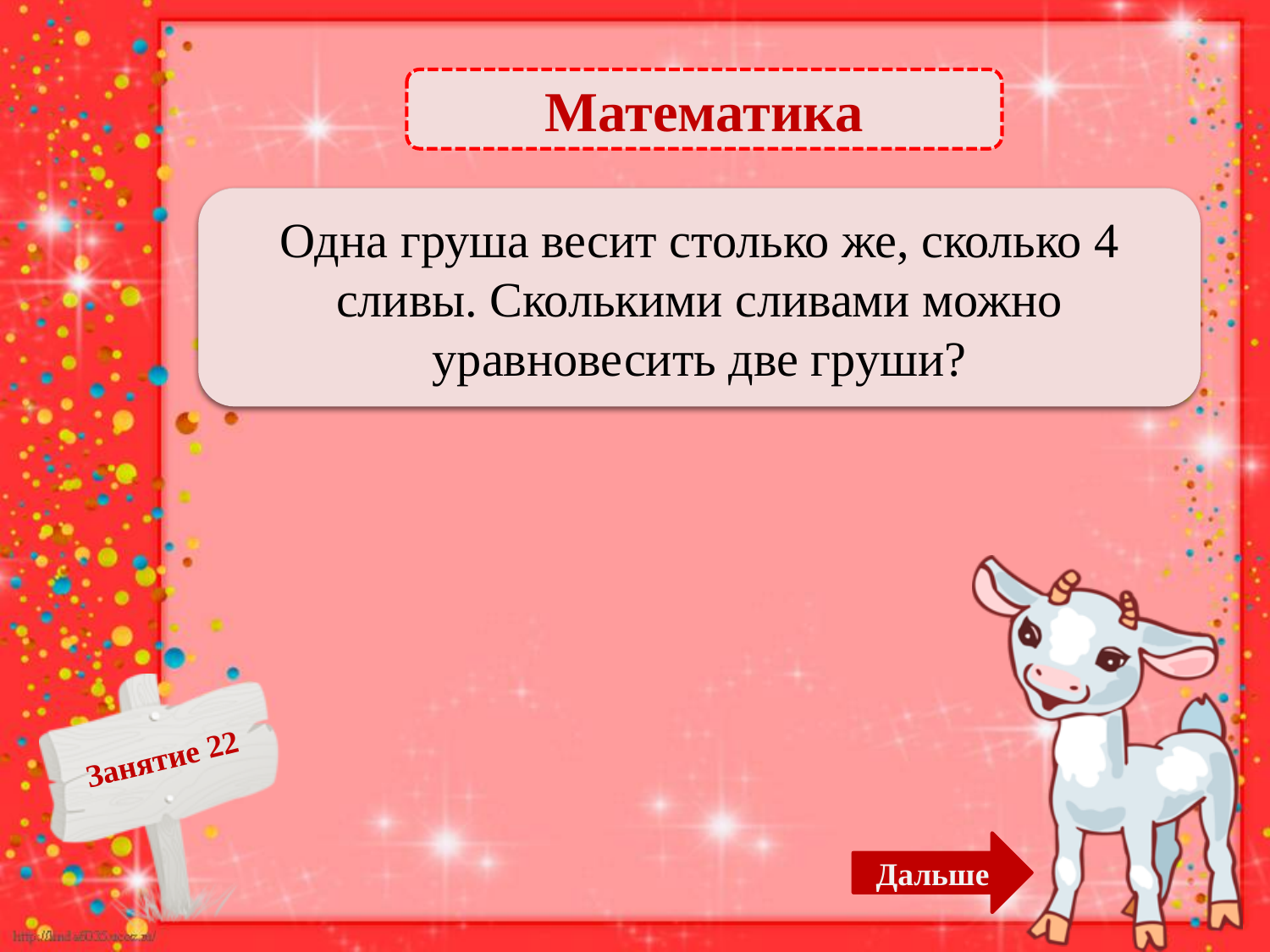

Математика
 Надо взять 8 слив – 2б.
Одна груша весит столько же, сколько 4 сливы. Сколькими сливами можно уравновесить две груши?

Дальше